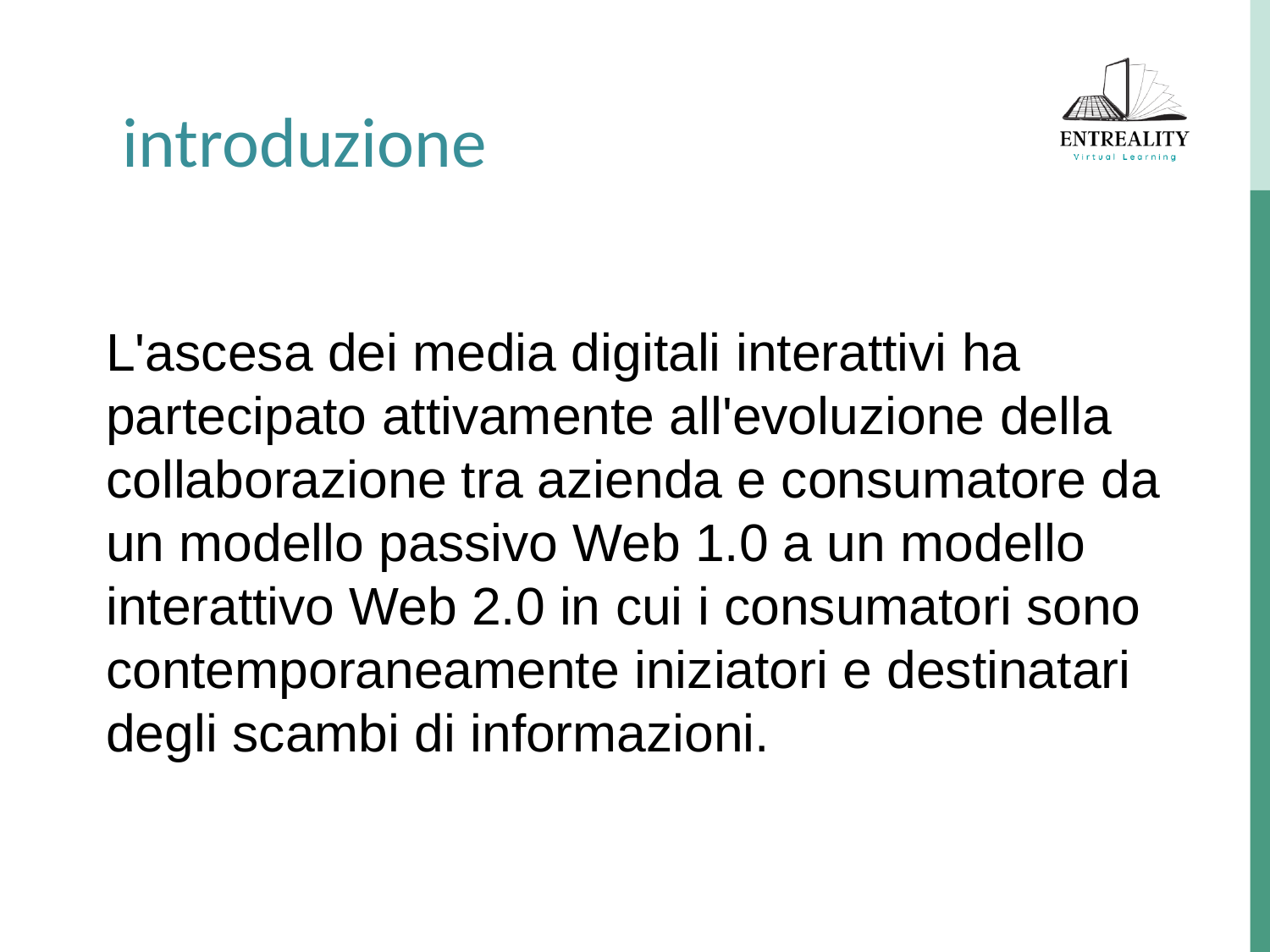

introduzione
L'ascesa dei media digitali interattivi ha partecipato attivamente all'evoluzione della collaborazione tra azienda e consumatore da un modello passivo Web 1.0 a un modello interattivo Web 2.0 in cui i consumatori sono contemporaneamente iniziatori e destinatari degli scambi di informazioni.